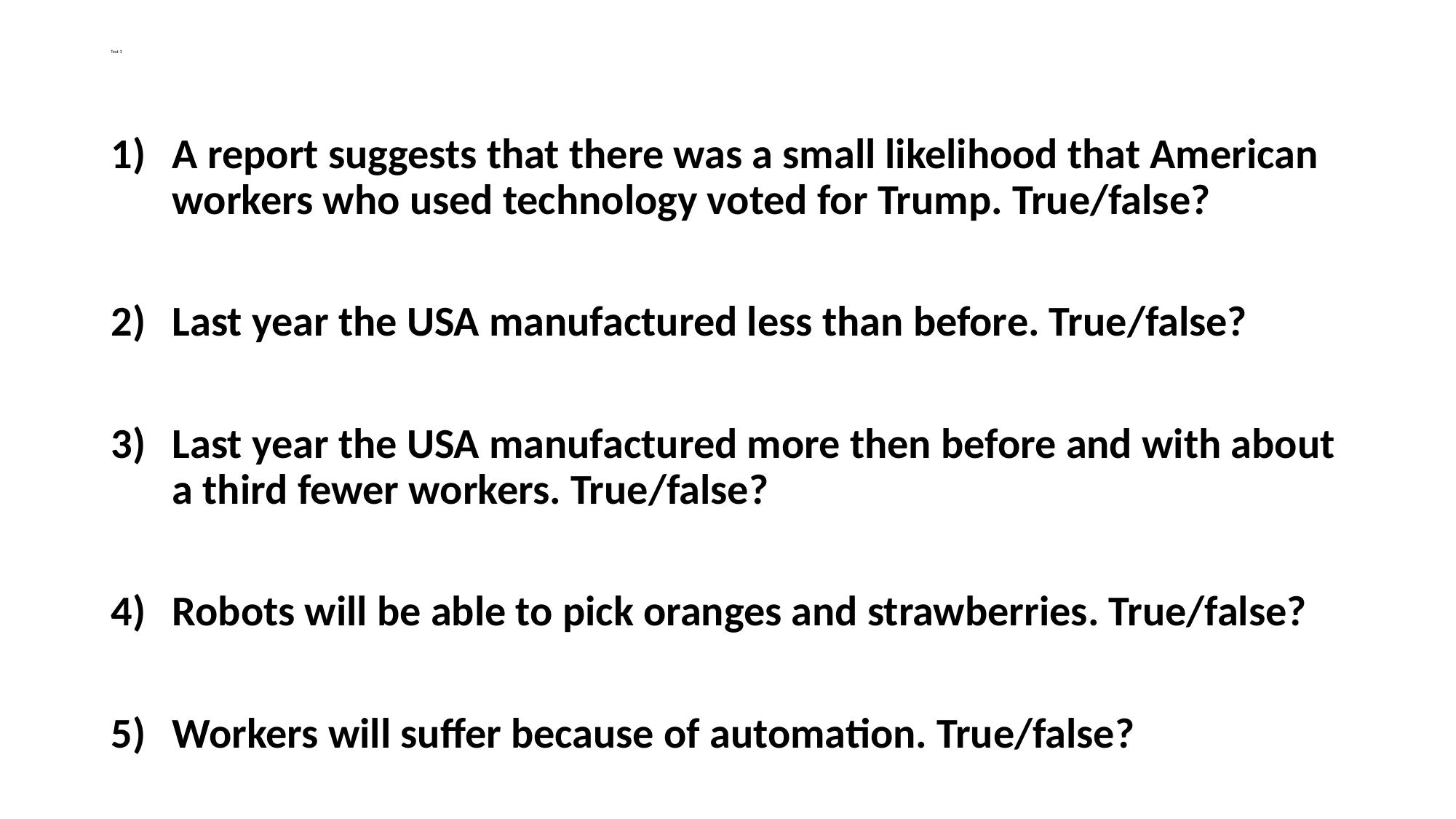

# Text 3

A report suggests that there was a small likelihood that American workers who used technology voted for Trump. True/false?

Last year the USA manufactured less than before. True/false?

Last year the USA manufactured more then before and with about a third fewer workers. True/false?

Robots will be able to pick oranges and strawberries. True/false?

Workers will suffer because of automation. True/false?